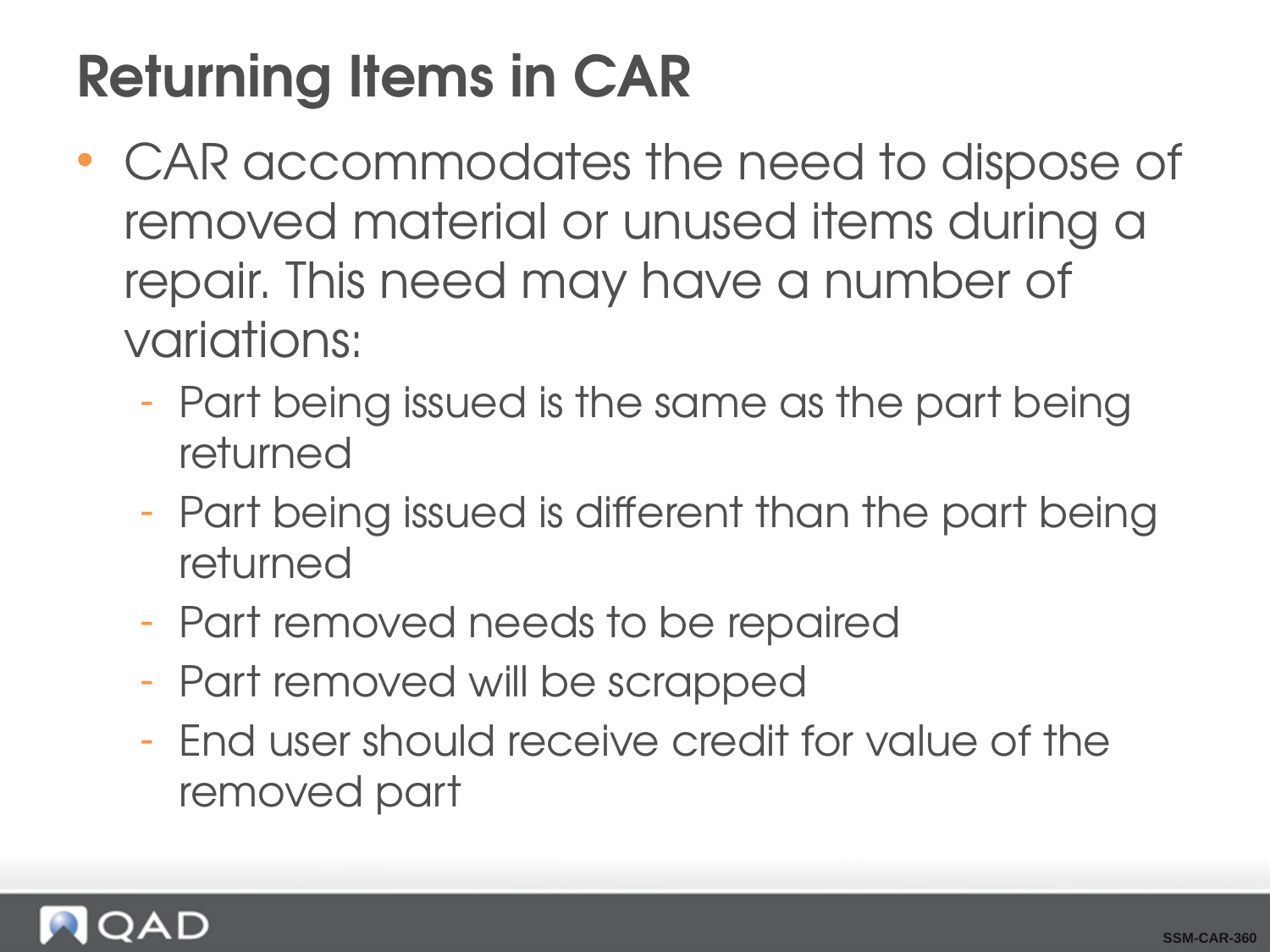

# Returning Items in CAR
CAR accommodates the need to dispose of removed material or unused items during a repair. This need may have a number of variations:
Part being issued is the same as the part being returned
Part being issued is different than the part being returned
Part removed needs to be repaired
Part removed will be scrapped
End user should receive credit for value of the removed part

SSM-CAR-360